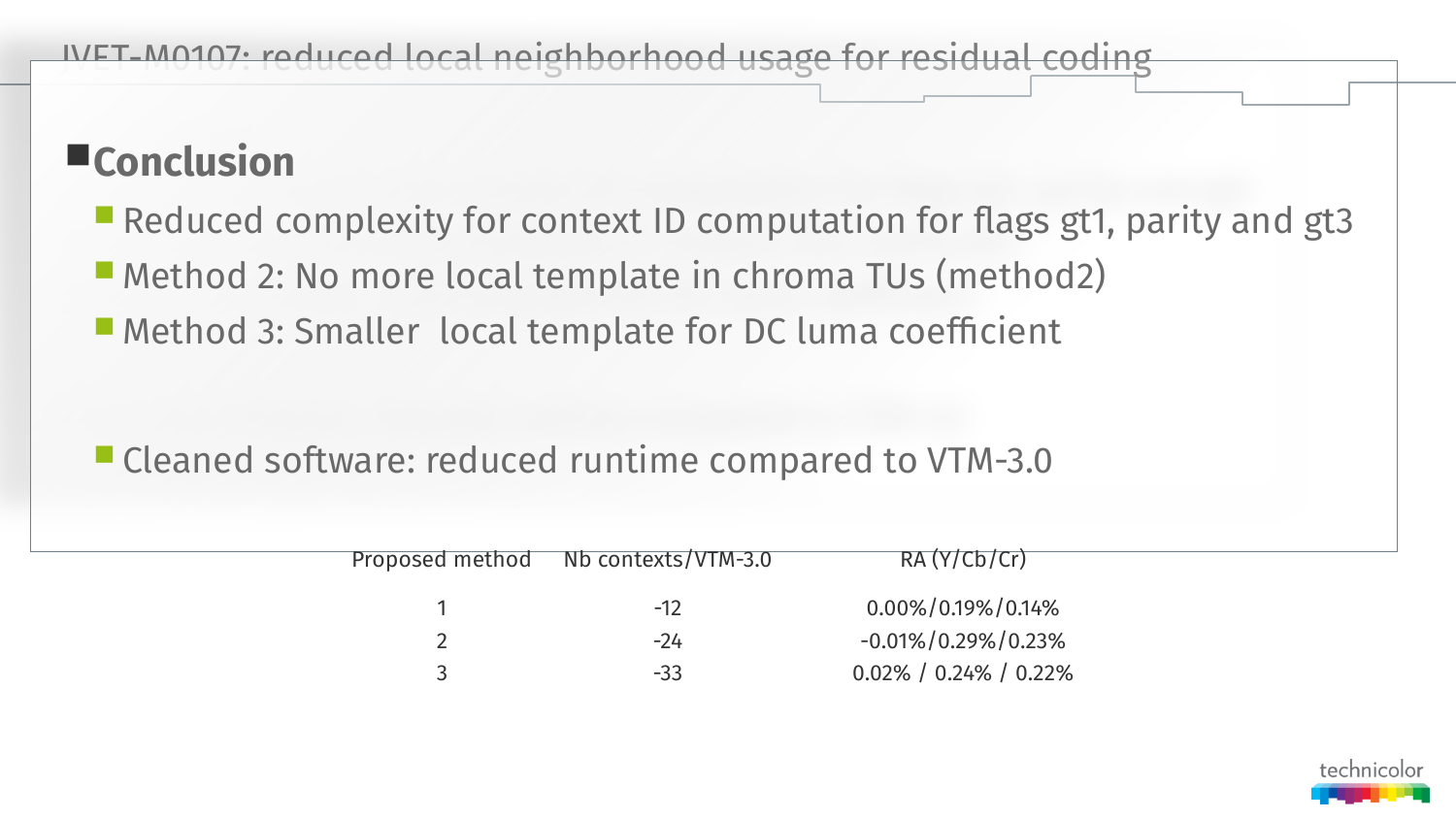

# JVET-M0107: reduced local neighborhood usage for residual coding
Conclusion
Reduced complexity for context ID computation for flags gt1, parity and gt3
Method 2: No more local template in chroma TUs (method2)
Method 3: Smaller  local template for DC luma coefficient

Cleaned software: reduced runtime compared to VTM-3.0
| Proposed method | Nb contexts/VTM-3.0 | RA (Y/Cb/Cr) |
| --- | --- | --- |
| 1 | -12 | 0.00%/0.19%/0.14% |
| 2 | -24 | -0.01%/0.29%/0.23% |
| 3 | -33 | 0.02% / 0.24% / 0.22% |